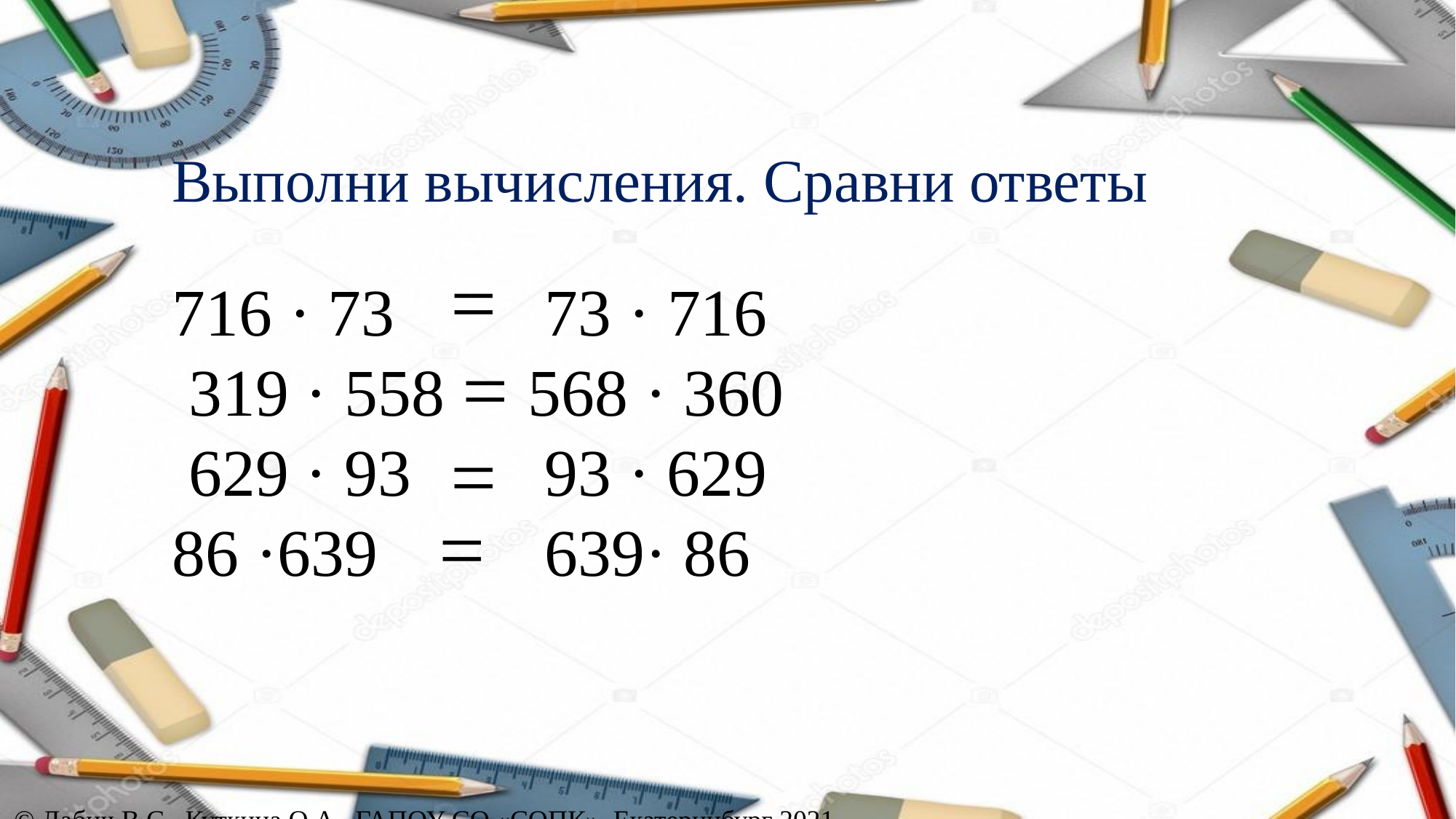

Выполни вычисления. Сравни ответы
=
716 · 73         73 · 716
 319 · 558     568 · 360
 629 · 93        93 · 629
86 ·639          639· 86

=
=
=
© Лабич В.С., Куткина О.А., ГАПОУ СО «СОПК», Екатеринбург 2021